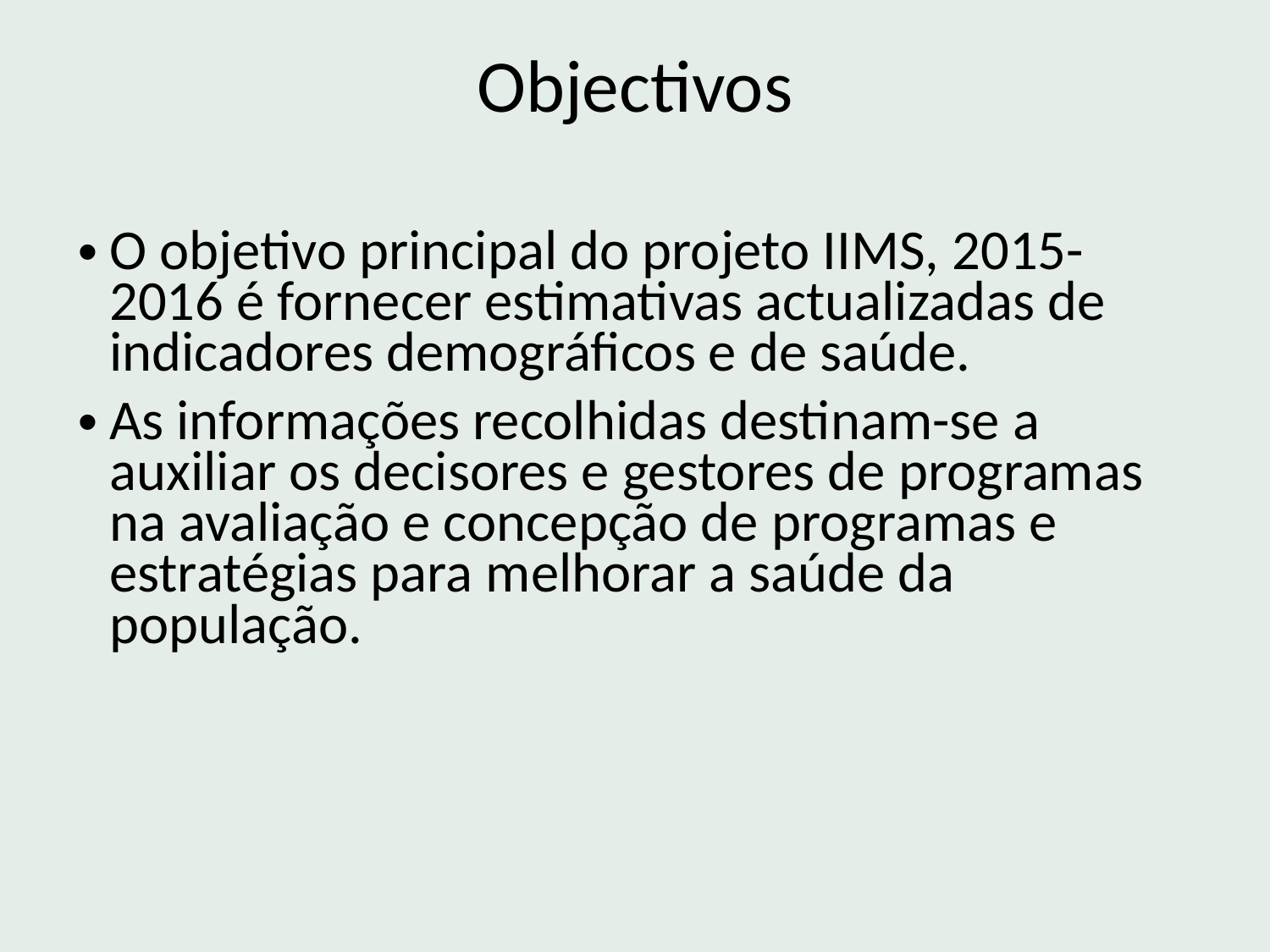

# Objectivos
O objetivo principal do projeto IIMS, 2015-2016 é fornecer estimativas actualizadas de indicadores demográficos e de saúde.
As informações recolhidas destinam-se a auxiliar os decisores e gestores de programas na avaliação e concepção de programas e estratégias para melhorar a saúde da população.